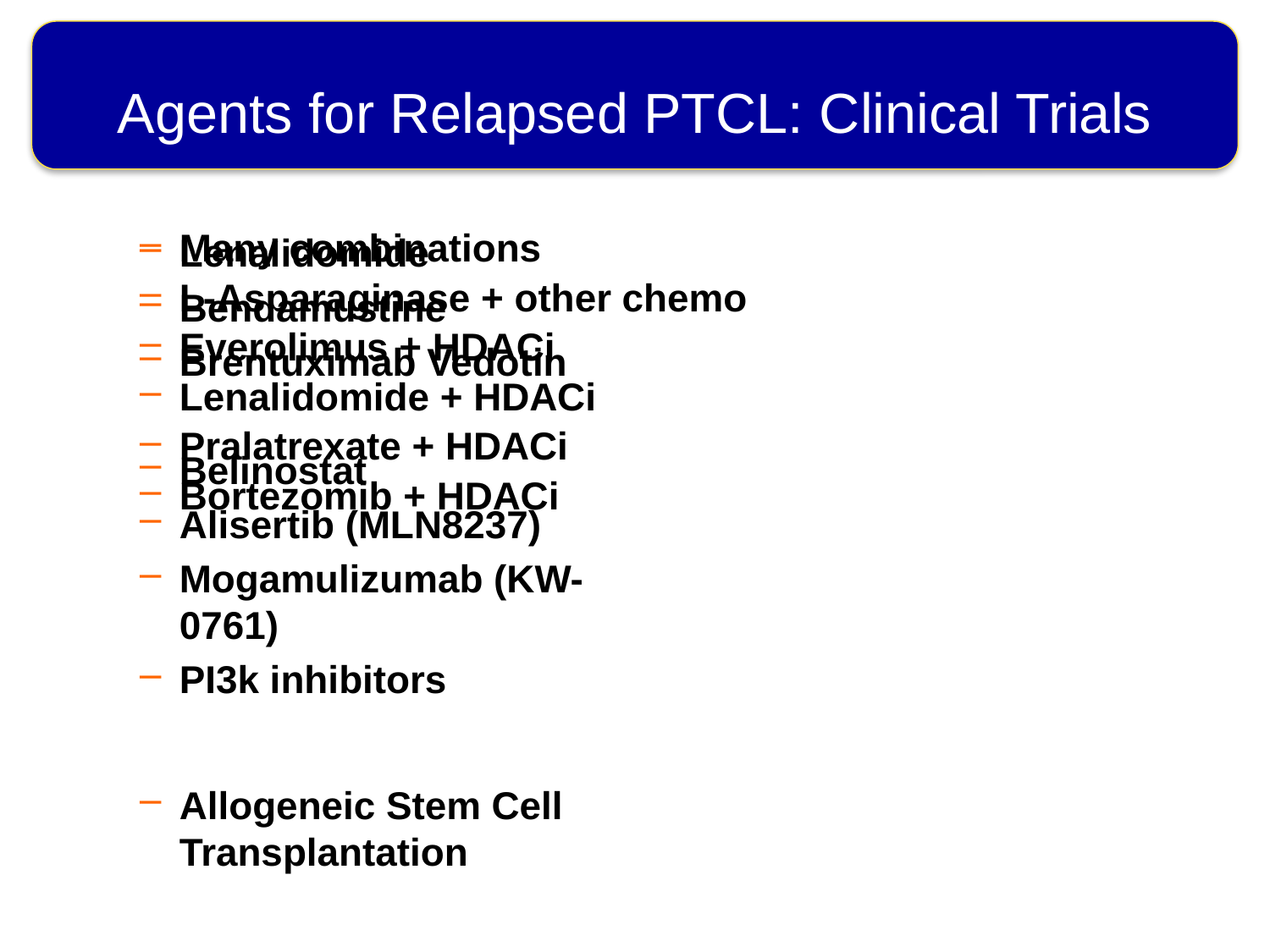

# Agents for Relapsed PTCL: Clinical Trials

Lenalidomide
Bendamustine
Brentuximab Vedotin

Belinostat
Alisertib (MLN8237)
Mogamulizumab (KW-0761)
PI3k inhibitors

Allogeneic Stem Cell Transplantation
Many combinations
L-Asparaginase + other chemo
Everolimus + HDACi
Lenalidomide + HDACi
Pralatrexate + HDACi
Bortezomib + HDACi